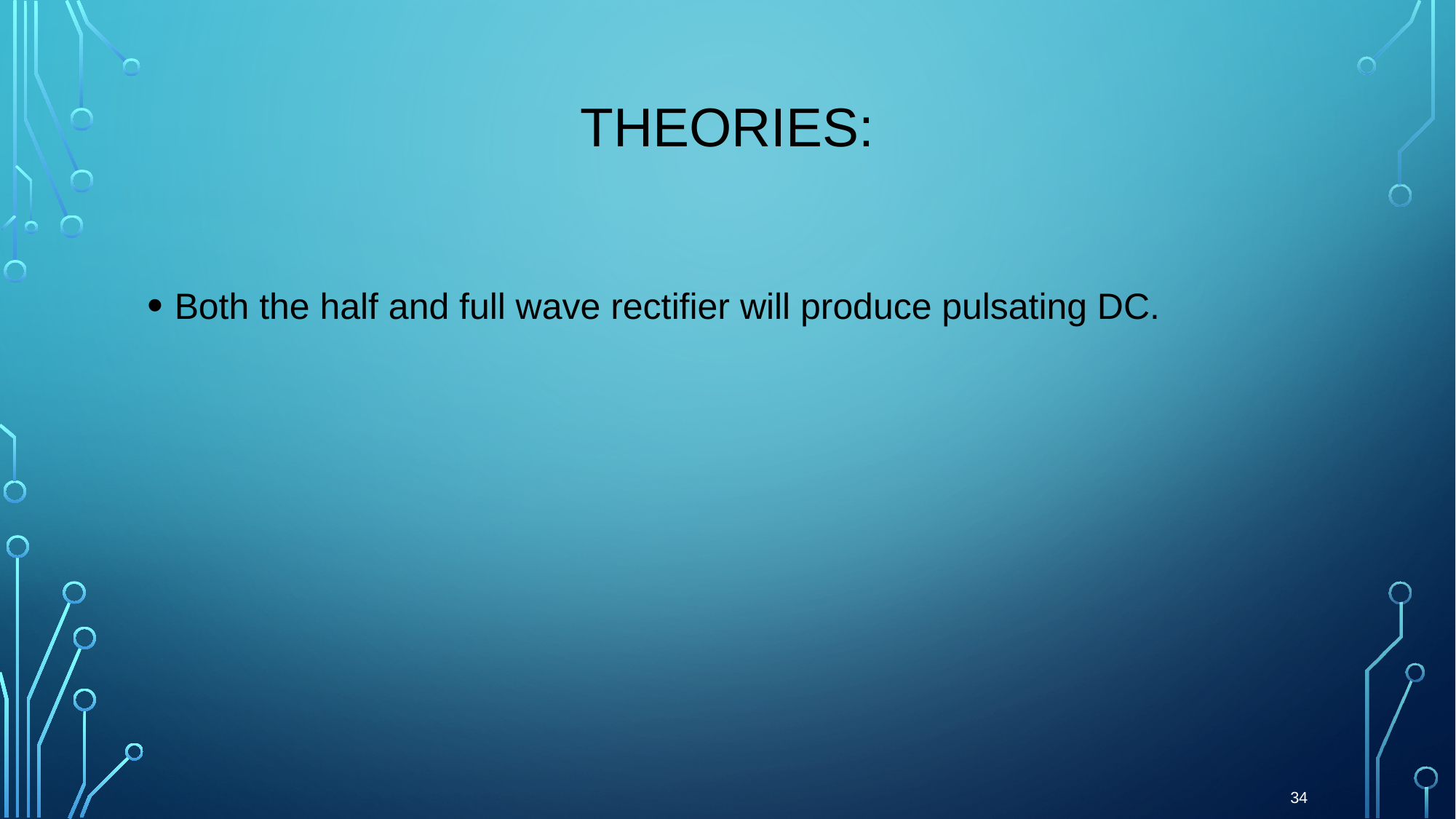

# Theories:
Both the half and full wave rectifier will produce pulsating DC.
34